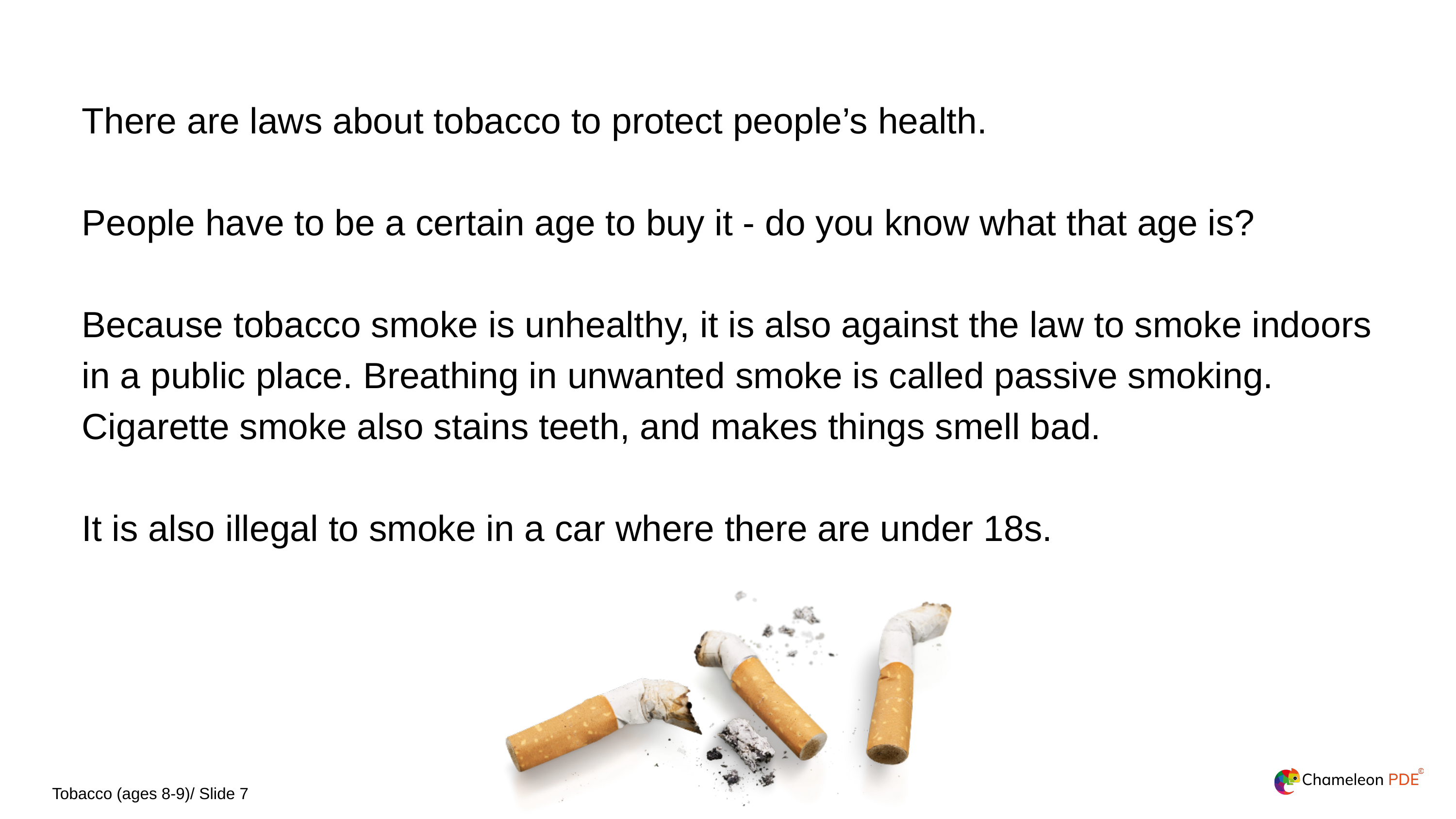

There are laws about tobacco to protect people’s health.

People have to be a certain age to buy it - do you know what that age is?

Because tobacco smoke is unhealthy, it is also against the law to smoke indoors in a public place. Breathing in unwanted smoke is called passive smoking. Cigarette smoke also stains teeth, and makes things smell bad.

It is also illegal to smoke in a car where there are under 18s.

Tobacco (ages 8-9)/ Slide 7